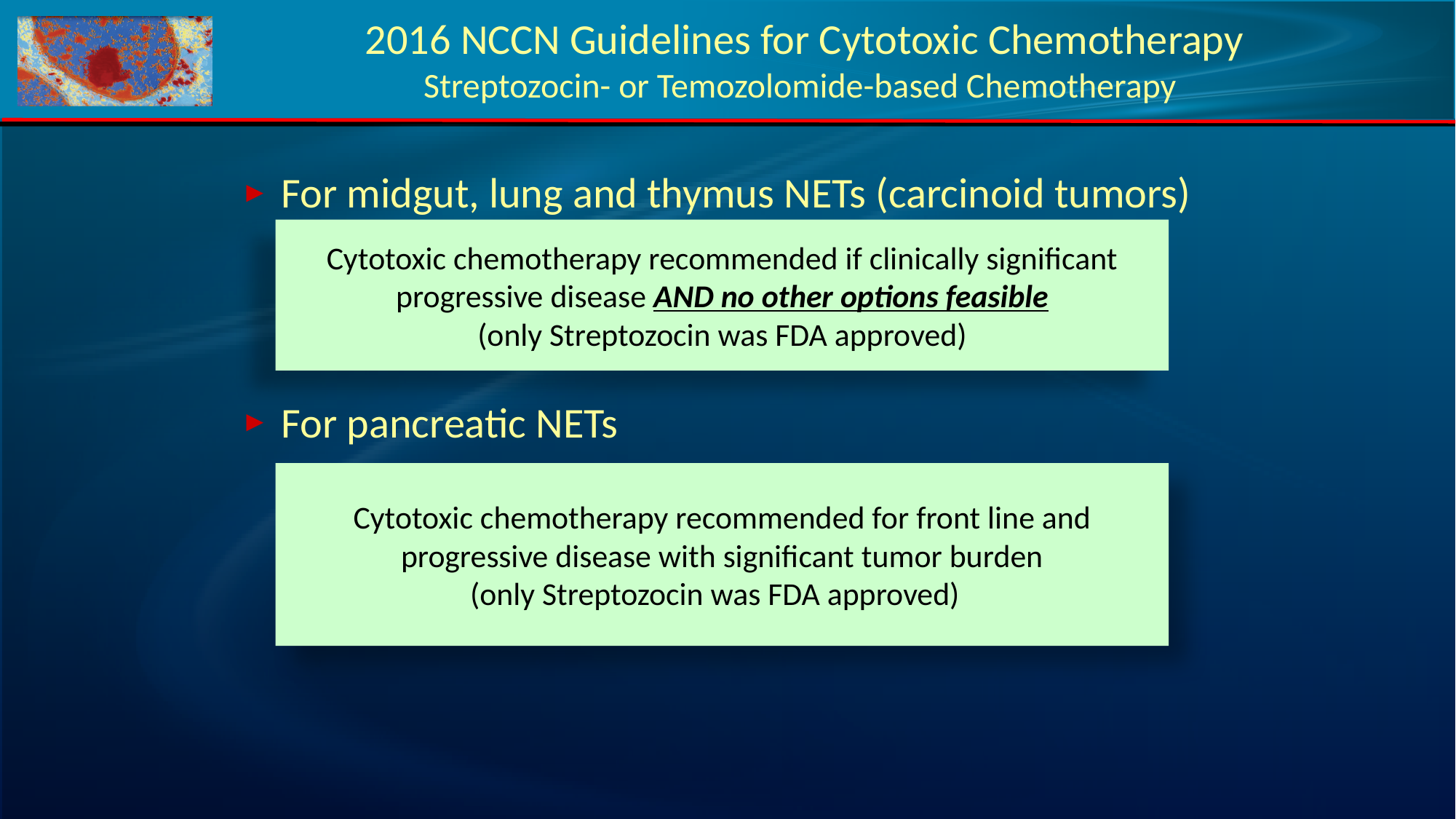

2016 NCCN Guidelines for Cytotoxic Chemotherapy
Streptozocin- or Temozolomide-based Chemotherapy
For midgut, lung and thymus NETs (carcinoid tumors)
Clinically significant progressive disease AND no other options feasible

For pancreatic NETs
Clinically symptomatic
Clinically significant tumor burden
Clinically significant progressive disease
Cytotoxic chemotherapy recommended if clinically significant progressive disease AND no other options feasible
(only Streptozocin was FDA approved)
Cytotoxic chemotherapy recommended for front line and progressive disease with significant tumor burden
(only Streptozocin was FDA approved)